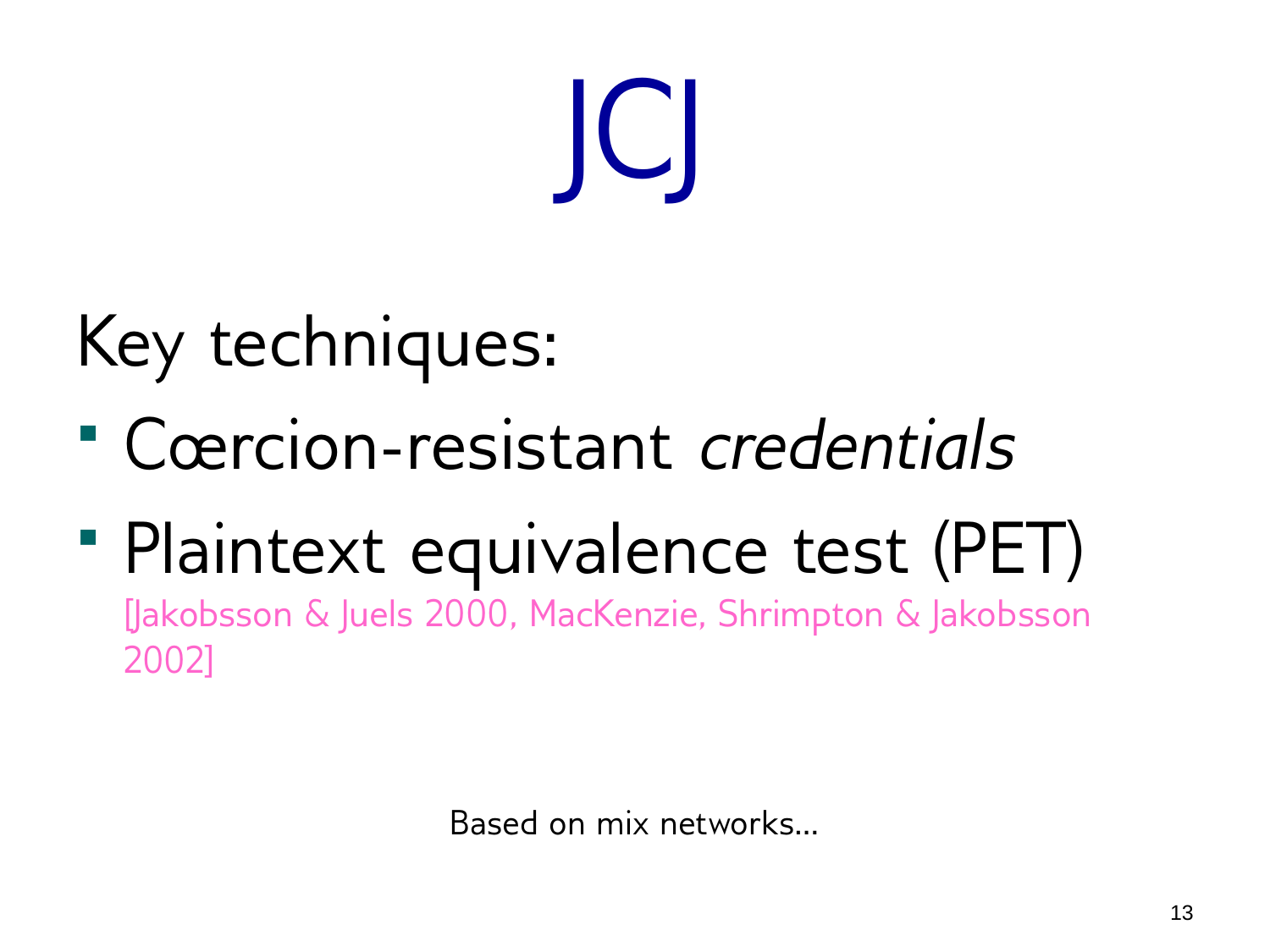

# JCJ
Key techniques:
Coercion-resistant credentials
Plaintext equivalence test (PET)
[Jakobsson & Juels 2000, MacKenzie, Shrimpton & Jakobsson 2002]
Based on mix networks…
13